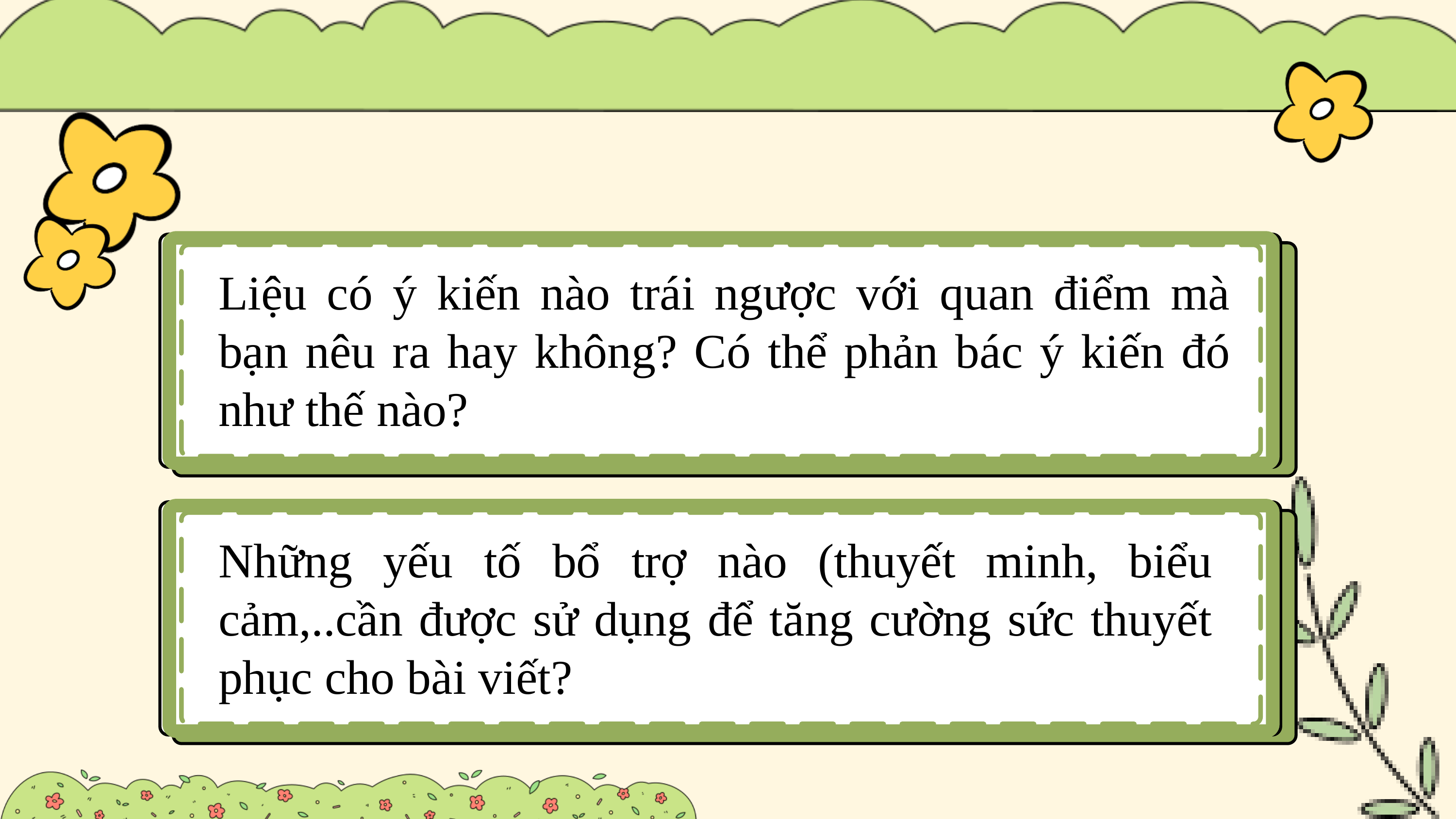

Liệu có ý kiến nào trái ngược với quan điểm mà bạn nêu ra hay không? Có thể phản bác ý kiến đó như thế nào?

Những yếu tố bổ trợ nào (thuyết minh, biểu cảm,..cần được sử dụng để tăng cường sức thuyết phục cho bài viết?